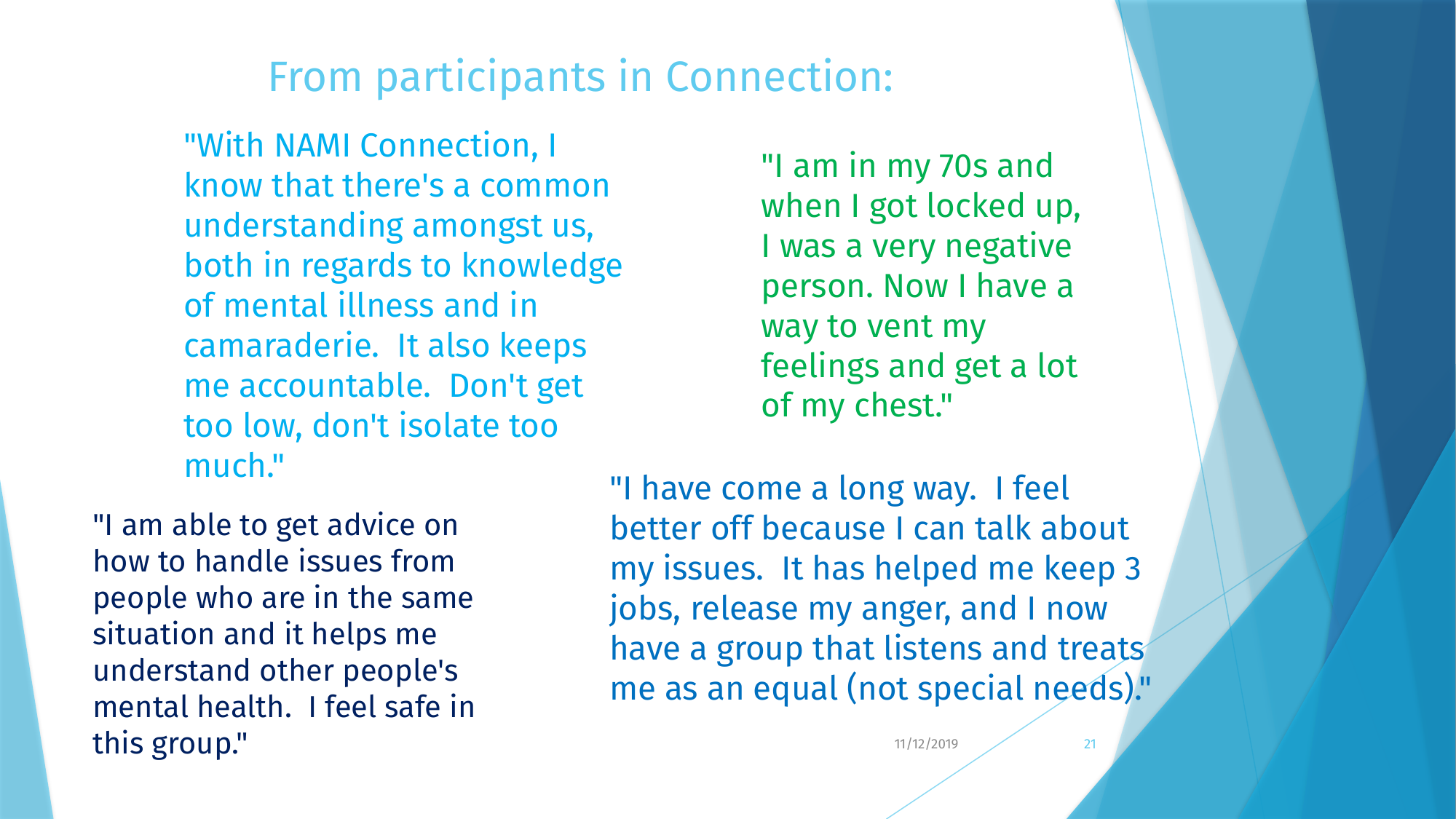

# From participants in Connection:
"With NAMI Connection, I know that there's a common understanding amongst us, both in regards to knowledge of mental illness and in camaraderie.  It also keeps me accountable.  Don't get too low, don't isolate too much."
"I am in my 70s and when I got locked up, I was a very negative person. Now I have a way to vent my feelings and get a lot of my chest."

"I have come a long way.  I feel better off because I can talk about my issues.  It has helped me keep 3 jobs, release my anger, and I now have a group that listens and treats me as an equal (not special needs)."
"I am able to get advice on how to handle issues from people who are in the same situation and it helps me understand other people's mental health.  I feel safe in this group."

11/12/2019
21